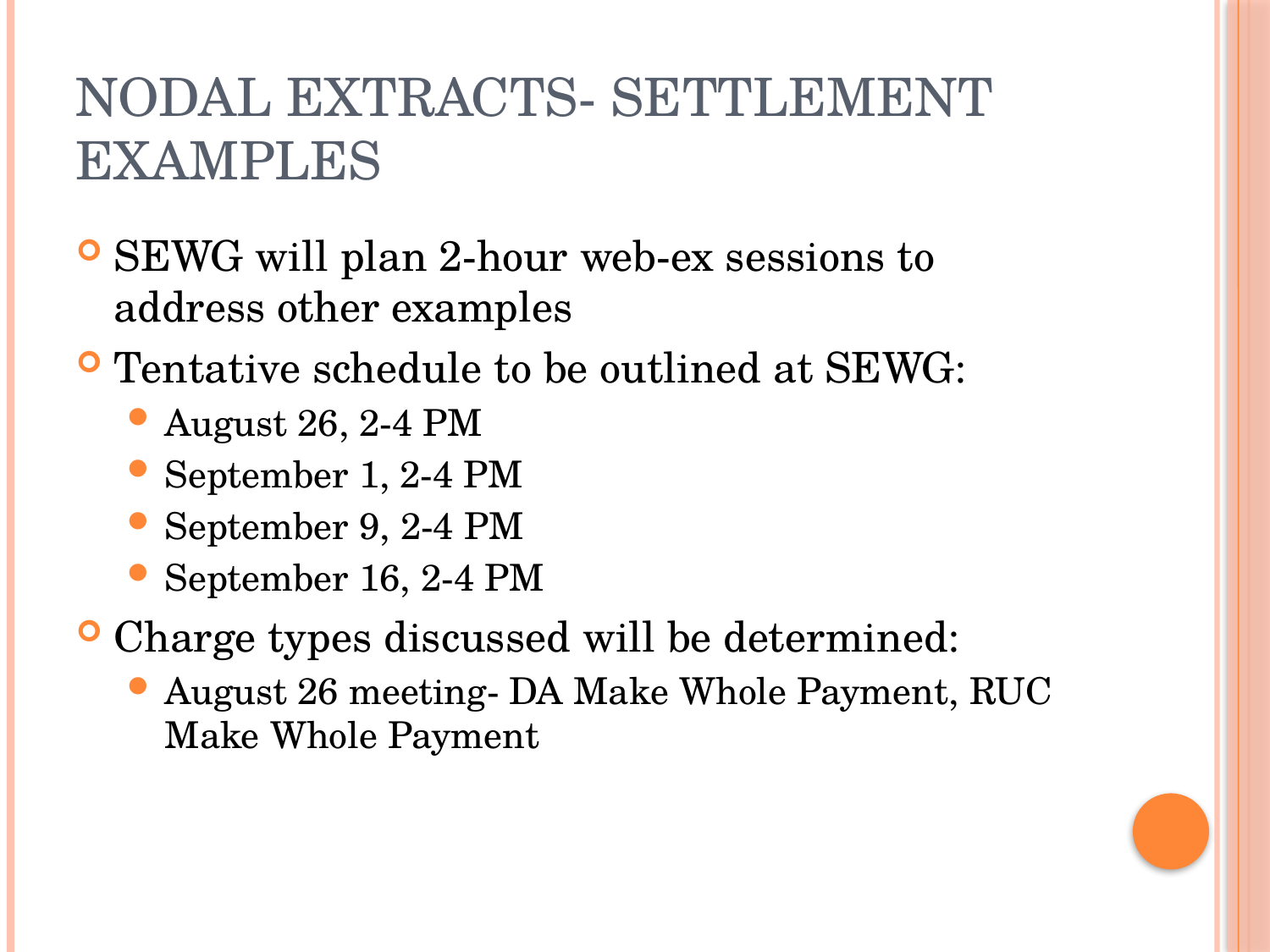

# Nodal Extracts- Settlement Examples
SEWG will plan 2-hour web-ex sessions to address other examples
Tentative schedule to be outlined at SEWG:
August 26, 2-4 PM
September 1, 2-4 PM
September 9, 2-4 PM
September 16, 2-4 PM
Charge types discussed will be determined:
August 26 meeting- DA Make Whole Payment, RUC Make Whole Payment